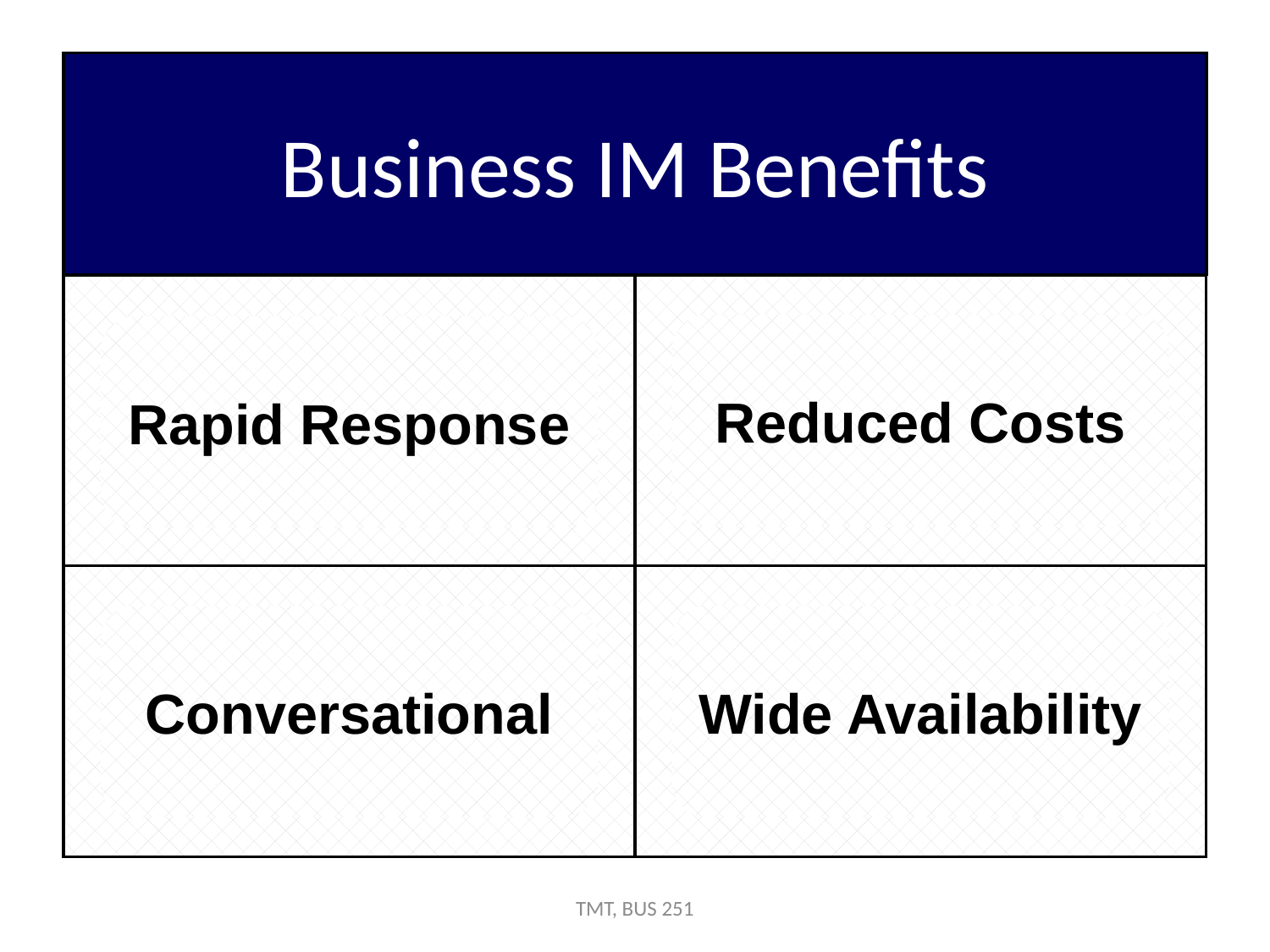

# Business IM Benefits

Reduced Costs
Rapid Response

Conversational
Wide Availability
TMT, BUS 251